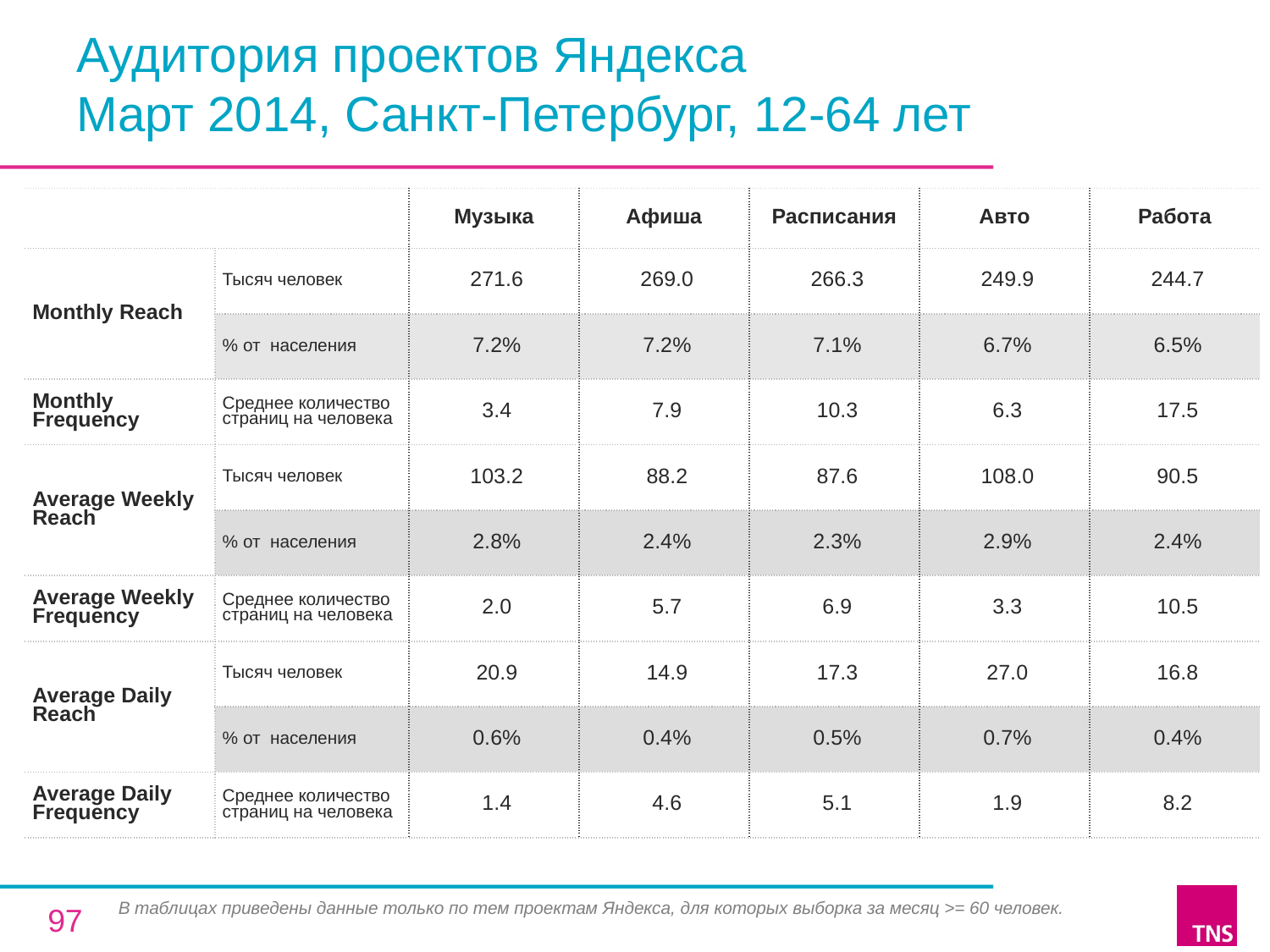

# Аудитория проектов Яндекса Март 2014, Санкт-Петербург, 12-64 лет
|  |  | Музыка | Афиша | Расписания | Авто | Работа |
| --- | --- | --- | --- | --- | --- | --- |
| Monthly Reach | Тысяч человек | 271.6 | 269.0 | 266.3 | 249.9 | 244.7 |
|  | % от населения | 7.2% | 7.2% | 7.1% | 6.7% | 6.5% |
| Monthly Frequency | Среднее количество страниц на человека | 3.4 | 7.9 | 10.3 | 6.3 | 17.5 |
| Average Weekly Reach | Тысяч человек | 103.2 | 88.2 | 87.6 | 108.0 | 90.5 |
|  | % от населения | 2.8% | 2.4% | 2.3% | 2.9% | 2.4% |
| Average Weekly Frequency | Среднее количество страниц на человека | 2.0 | 5.7 | 6.9 | 3.3 | 10.5 |
| Average Daily Reach | Тысяч человек | 20.9 | 14.9 | 17.3 | 27.0 | 16.8 |
|  | % от населения | 0.6% | 0.4% | 0.5% | 0.7% | 0.4% |
| Average Daily Frequency | Среднее количество страниц на человека | 1.4 | 4.6 | 5.1 | 1.9 | 8.2 |
В таблицах приведены данные только по тем проектам Яндекса, для которых выборка за месяц >= 60 человек.
97